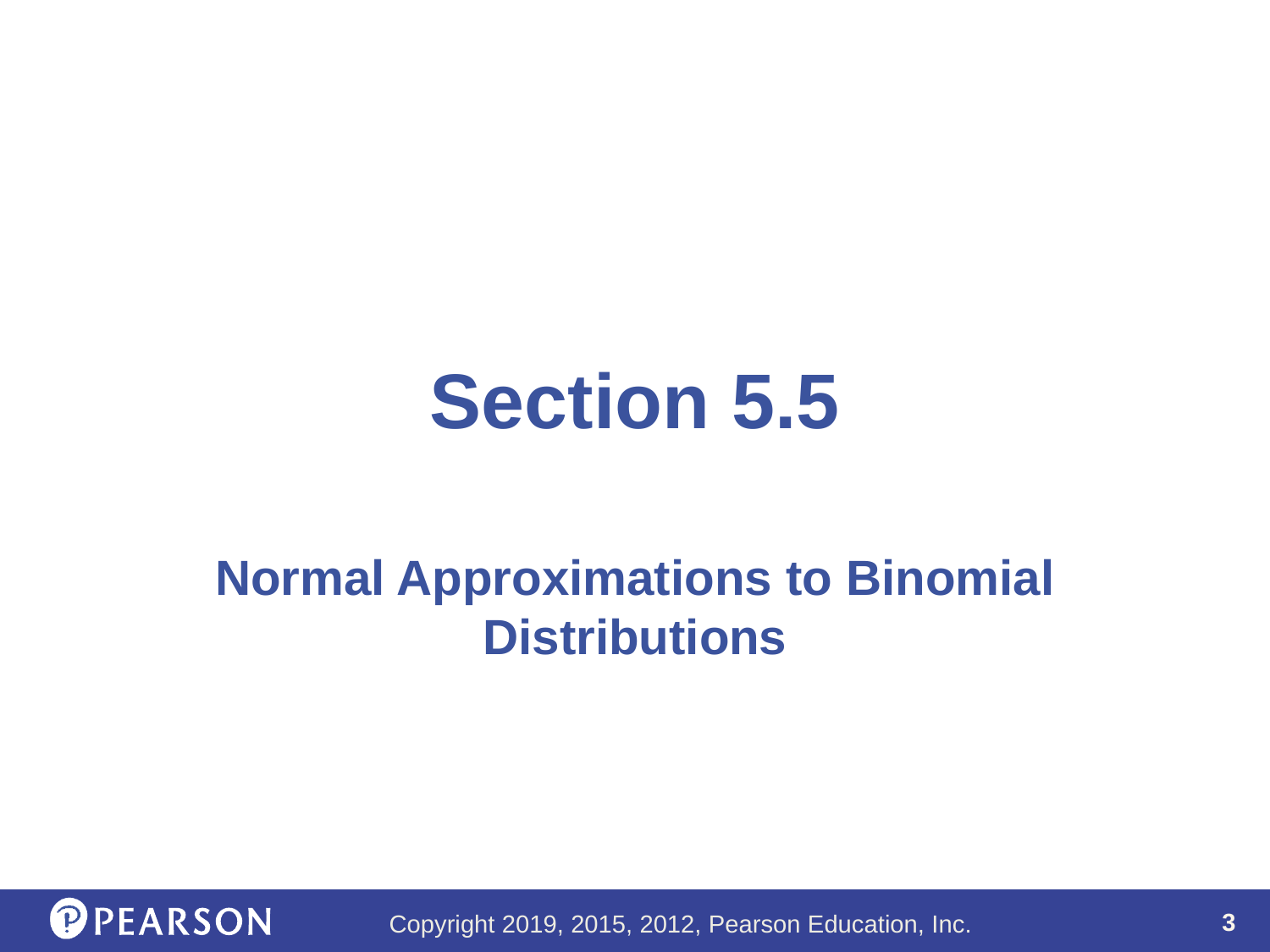

# Section 5.5
Normal Approximations to Binomial Distributions